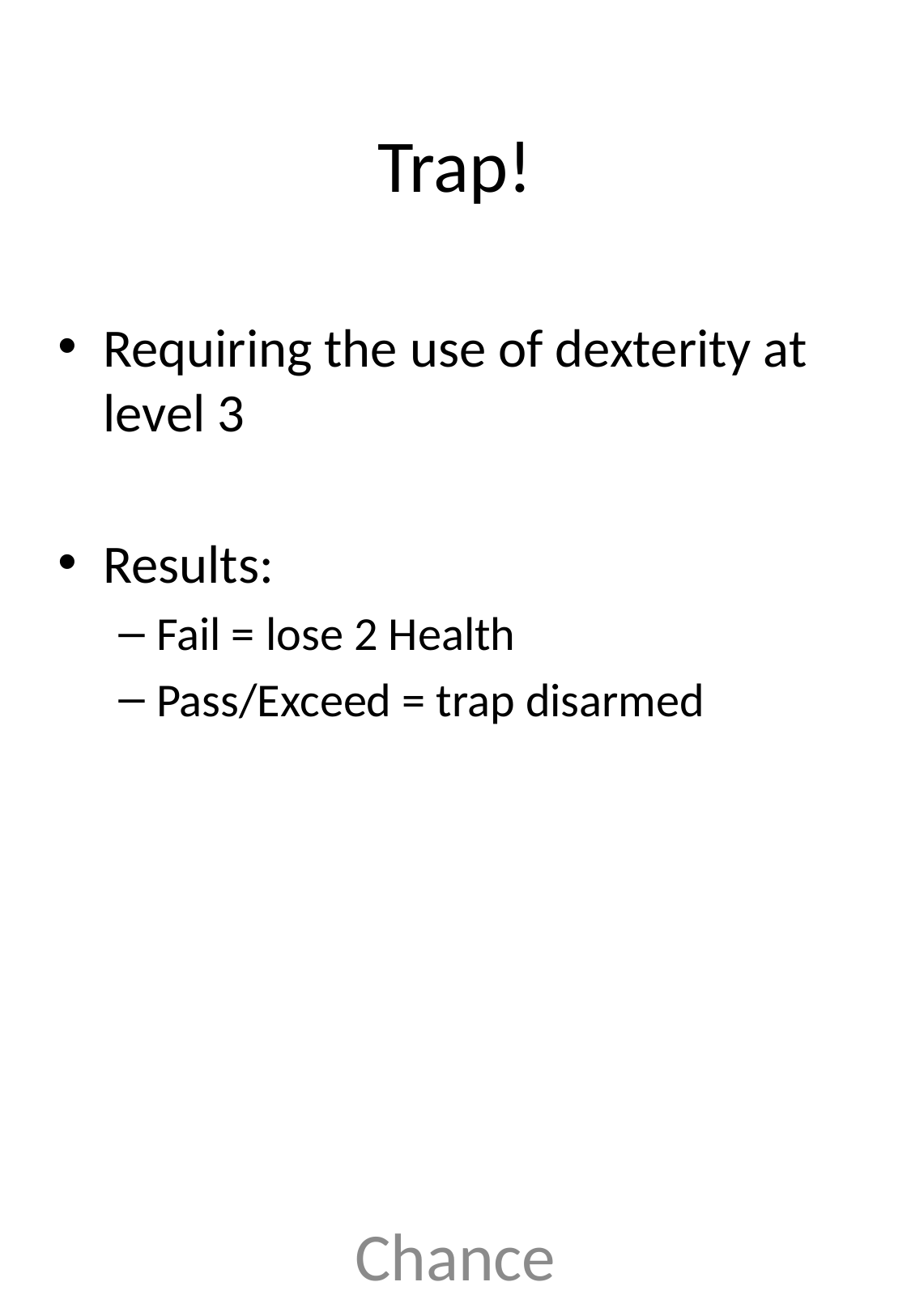

# Trap!
Requiring the use of dexterity at level 3

Results:
Fail = lose 2 Health
Pass/Exceed = trap disarmed

Chance